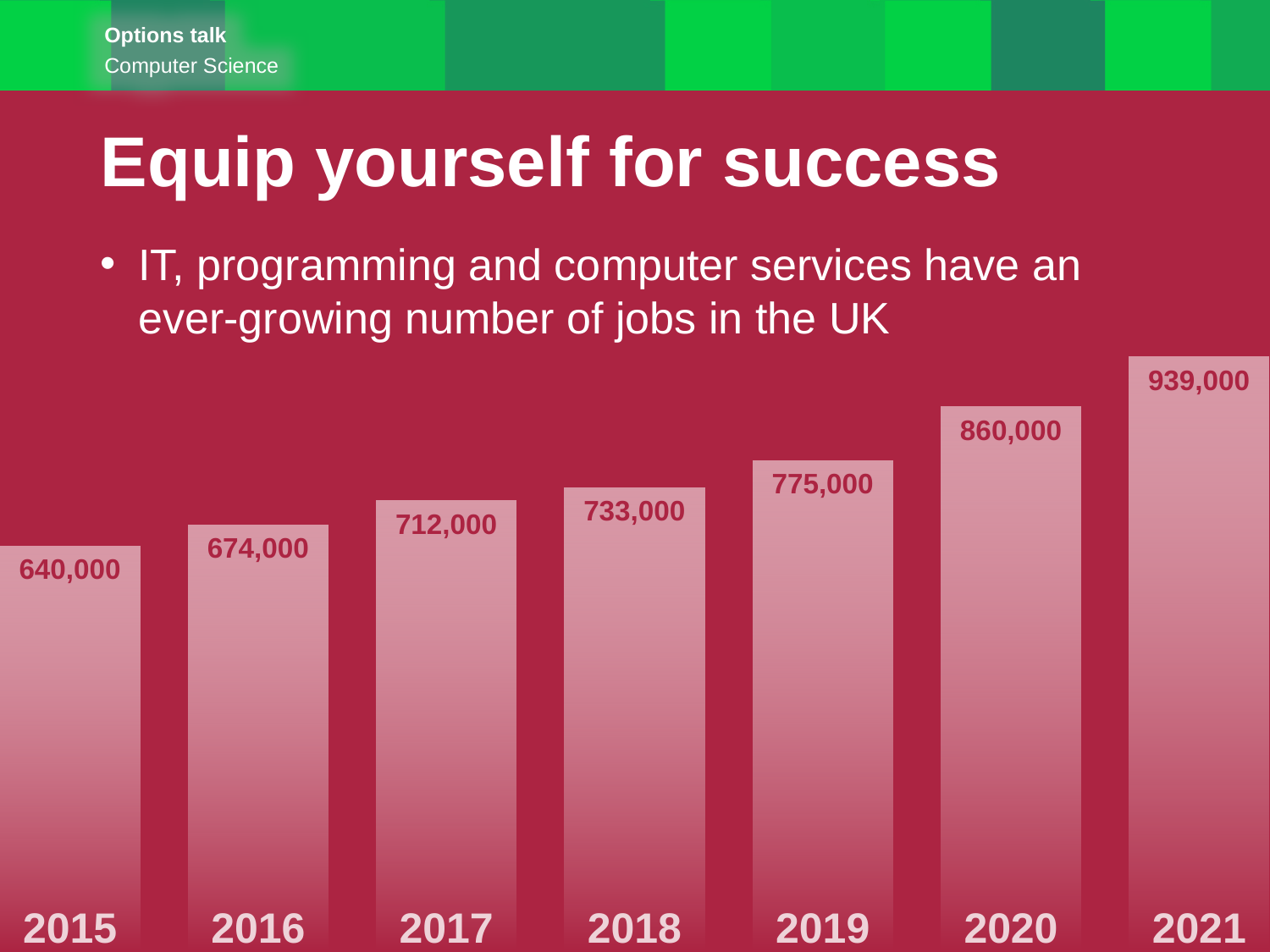

Equip yourself for success
IT, programming and computer services have an ever-growing number of jobs in the UK

939,000
2021

860,000
2020

775,000
2019

733,000
2018

712,000
2017

674,000
2016

640,000
2015